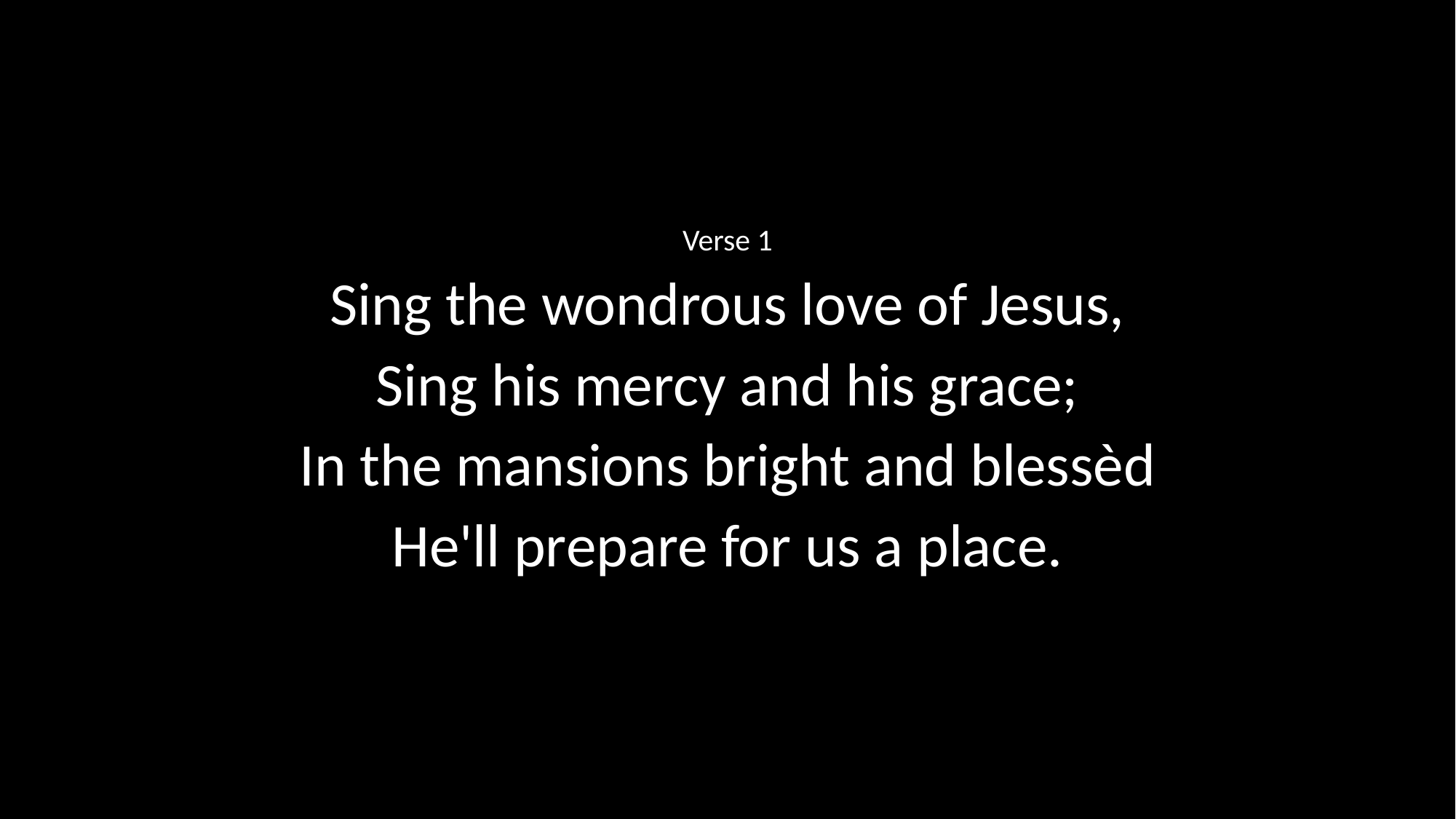

Verse 1
Sing the wondrous love of Jesus,
Sing his mercy and his grace;
In the mansions bright and blessèd
He'll prepare for us a place.